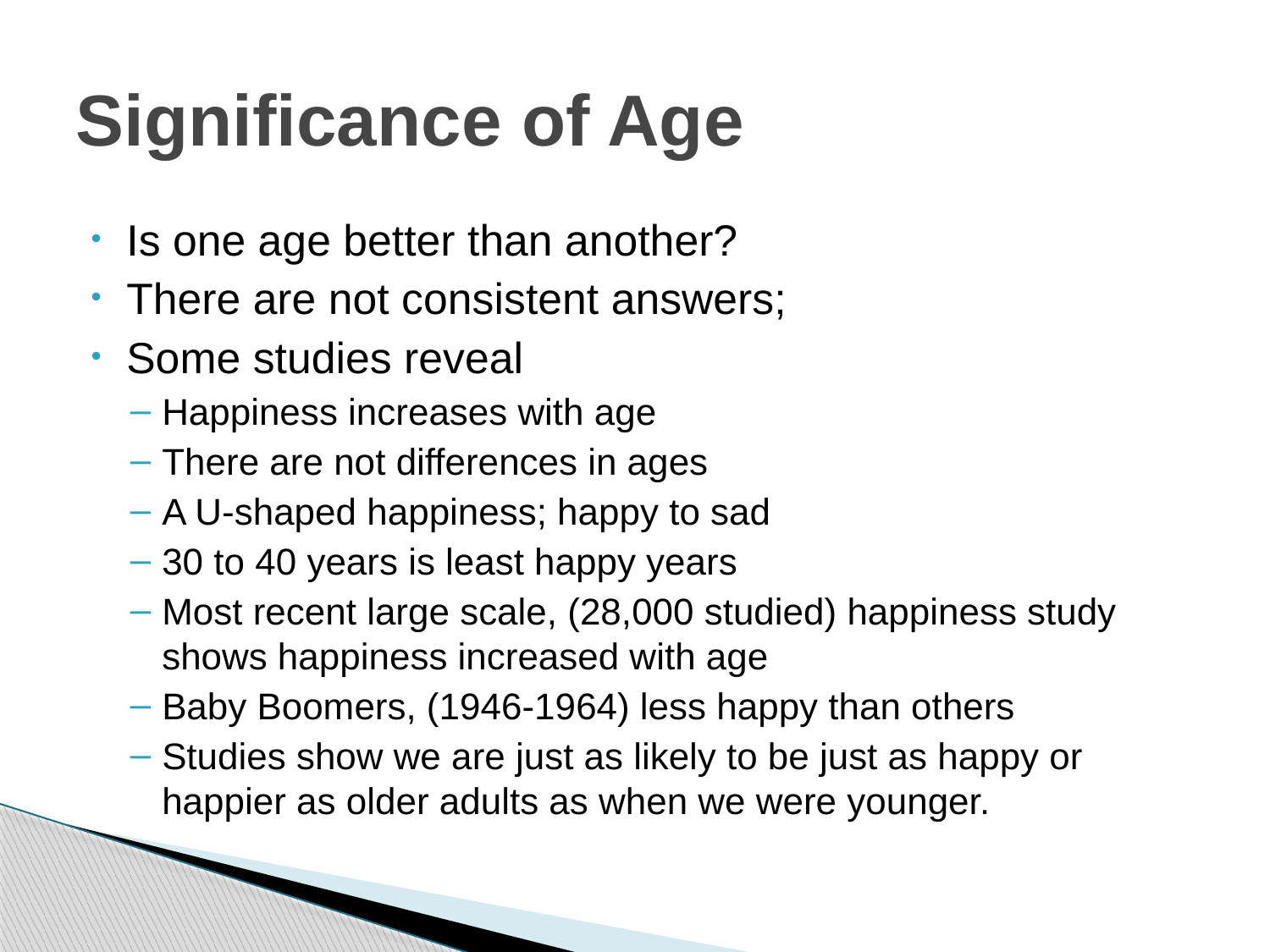

# Significance of Age
Is one age better than another?
There are not consistent answers;
Some studies reveal
Happiness increases with age
There are not differences in ages
A U-shaped happiness; happy to sad
30 to 40 years is least happy years
Most recent large scale, (28,000 studied) happiness study shows happiness increased with age
Baby Boomers, (1946-1964) less happy than others
Studies show we are just as likely to be just as happy or happier as older adults as when we were younger.